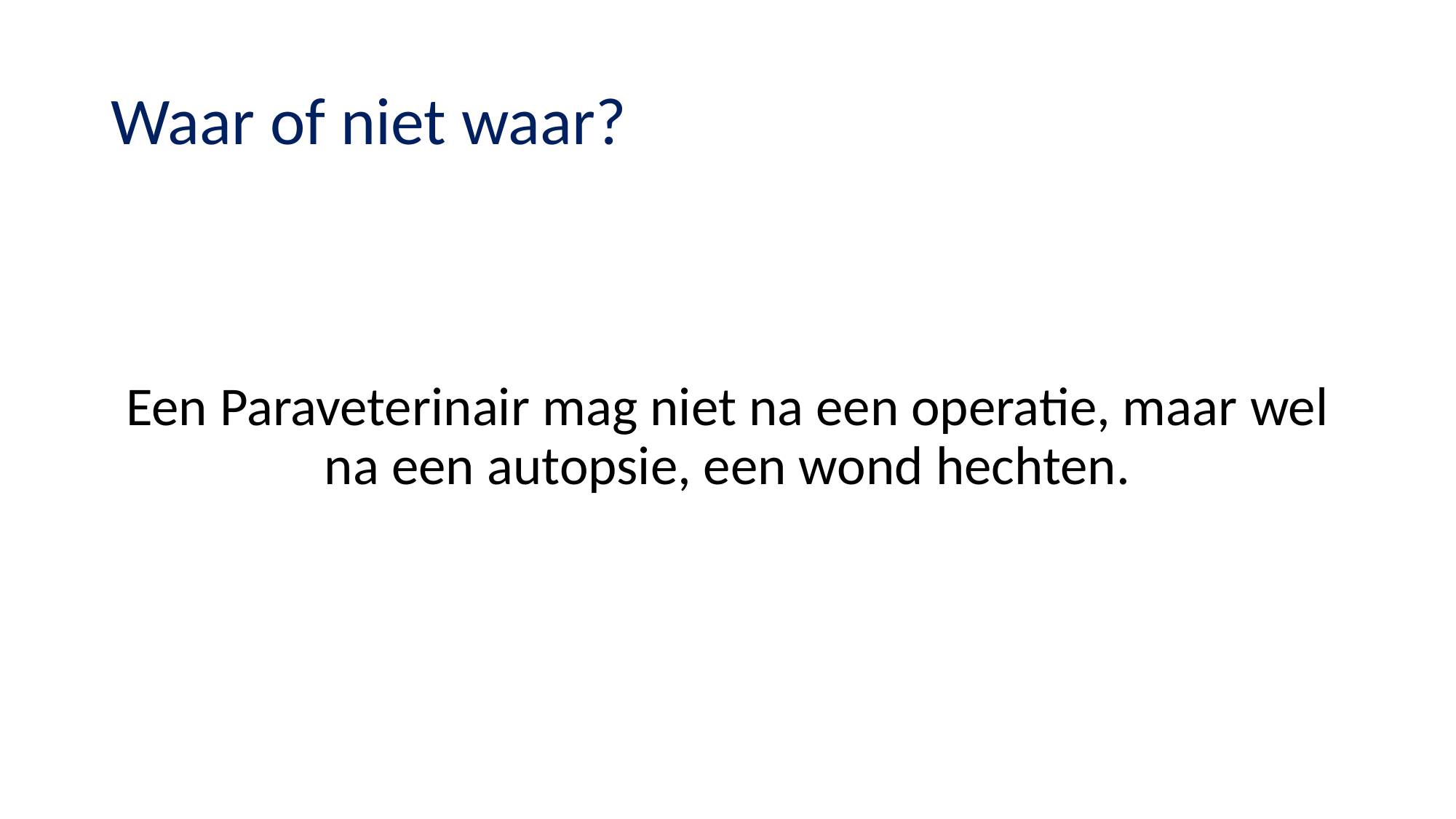

# Waar of niet waar?

Een Paraveterinair mag niet na een operatie, maar wel na een autopsie, een wond hechten.